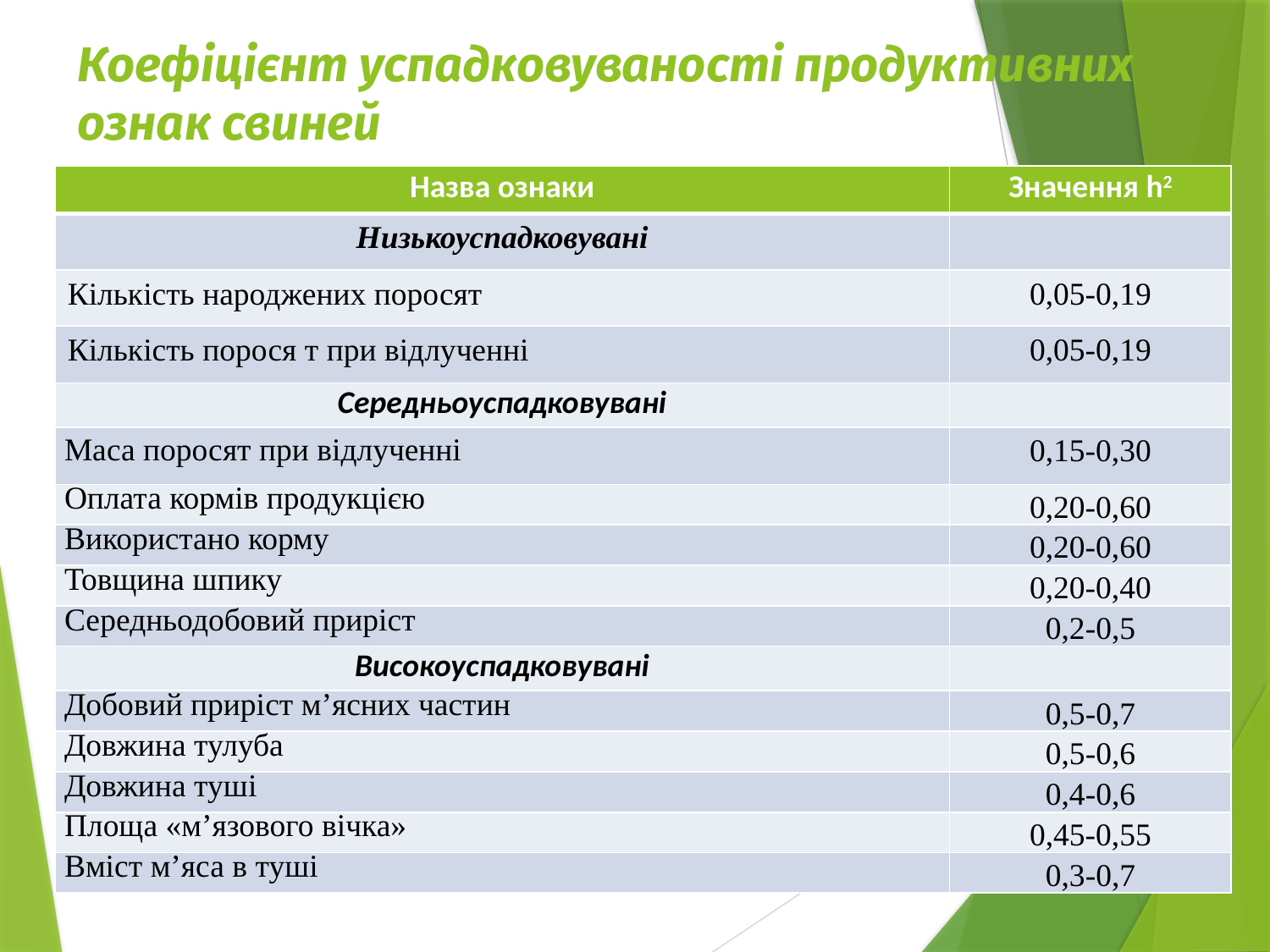

# Коефіцієнт успадковуваності продуктивних ознак свиней
| Назва ознаки | Значення h2 |
| --- | --- |
| Низькоуспадковувані |  |
| Кількість народжених поросят | 0,05-0,19 |
| Кількість порося т при відлученні | 0,05-0,19 |
| Середньоуспадковувані |  |
| Маса поросят при відлученні | 0,15-0,30 |
| Оплата кормів продукцією | 0,20-0,60 |
| Використано корму | 0,20-0,60 |
| Товщина шпику | 0,20-0,40 |
| Середньодобовий приріст | 0,2-0,5 |
| Високоуспадковувані |  |
| Добовий приріст м’ясних частин | 0,5-0,7 |
| Довжина тулуба | 0,5-0,6 |
| Довжина туші | 0,4-0,6 |
| Площа «м’язового вічка» | 0,45-0,55 |
| Вміст м’яса в туші | 0,3-0,7 |